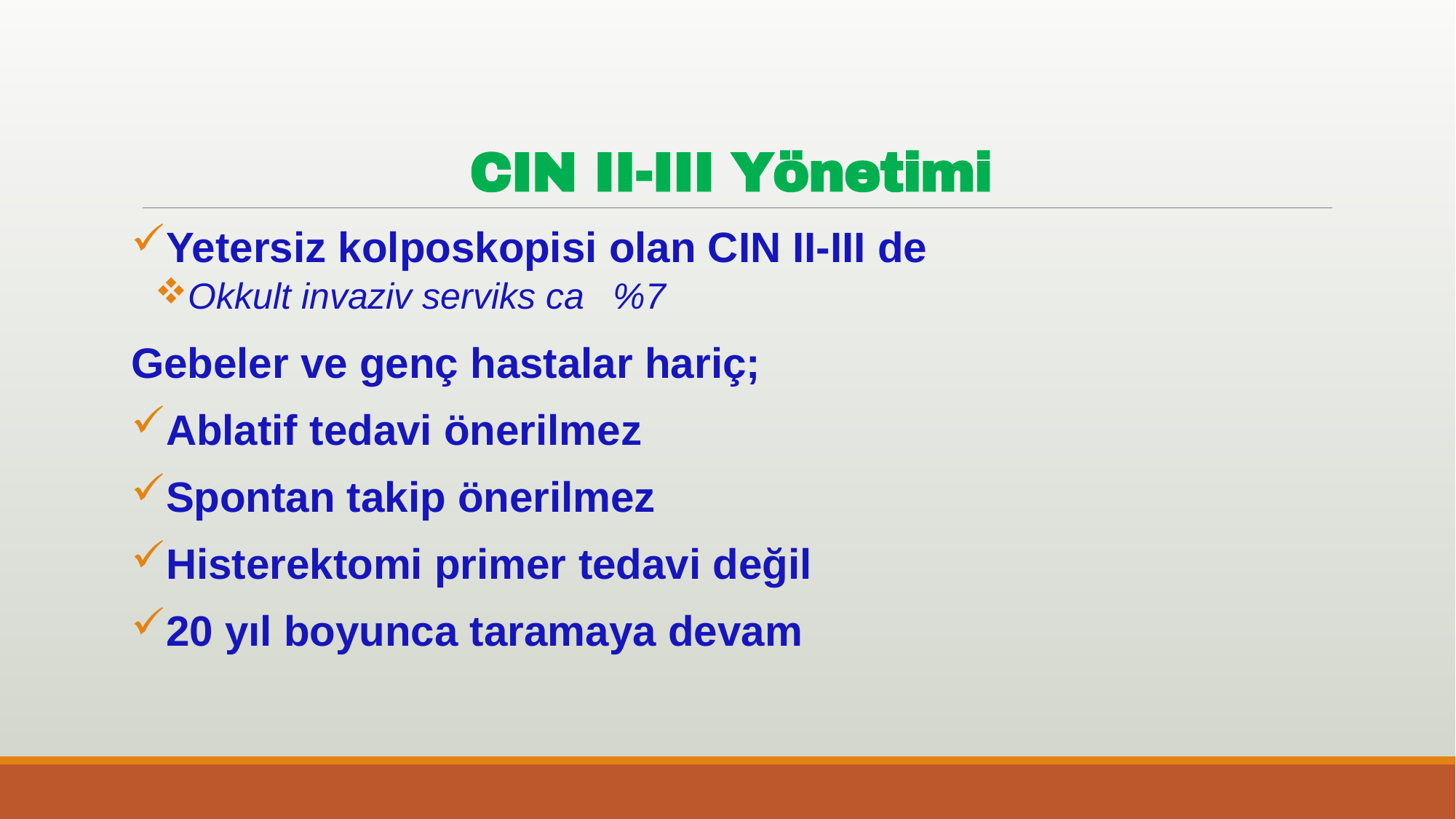

# CIN II-III Yönetimi
Yetersiz kolposkopisi olan CIN II-III de
Okkult invaziv serviks ca 	%7
Gebeler ve genç hastalar hariç;
Ablatif tedavi önerilmez
Spontan takip önerilmez
Histerektomi primer tedavi değil
20 yıl boyunca taramaya devam